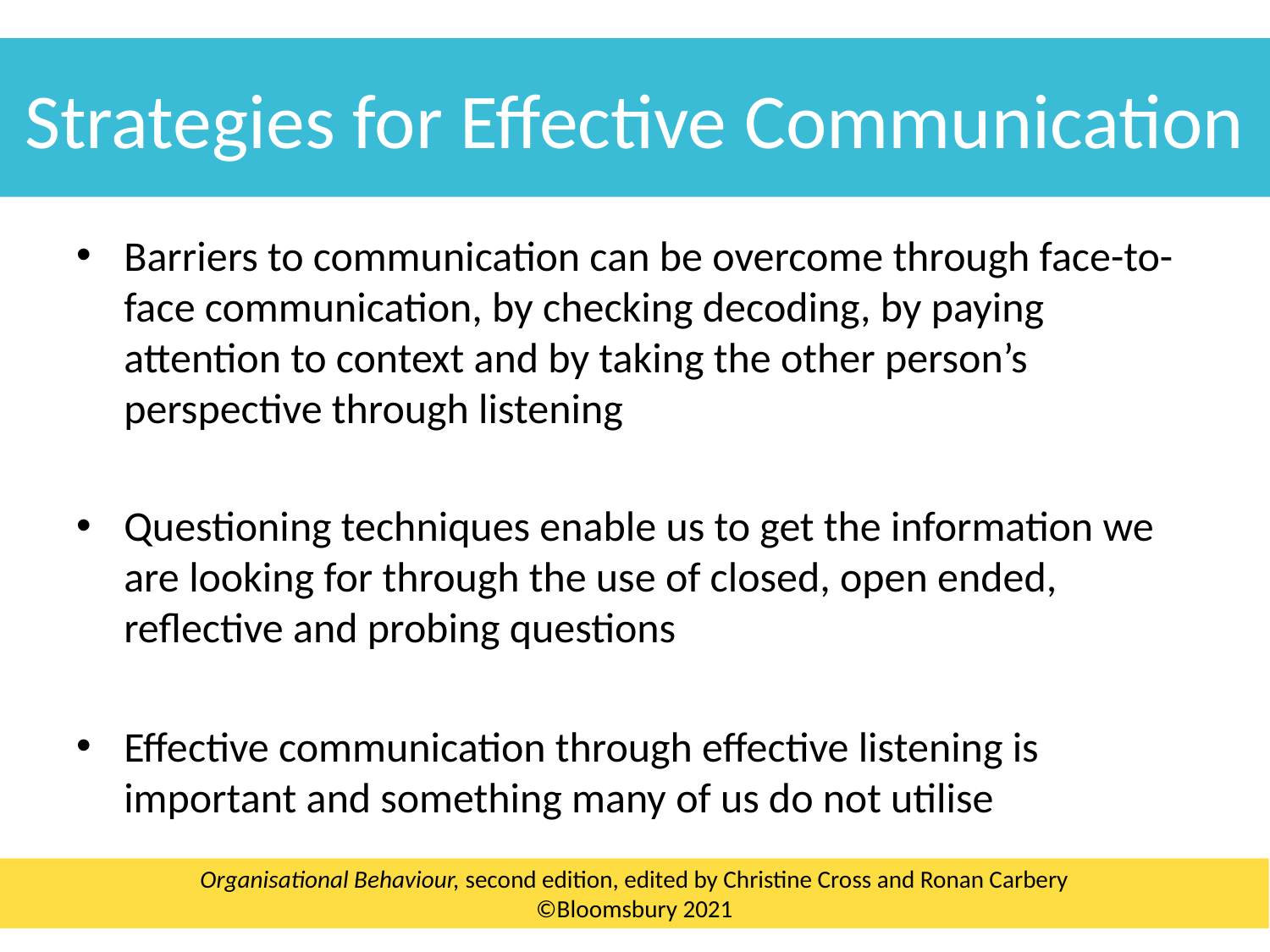

Strategies for Effective Communication
Barriers to communication can be overcome through face-to-face communication, by checking decoding, by paying attention to context and by taking the other person’s perspective through listening

Questioning techniques enable us to get the information we are looking for through the use of closed, open ended, reflective and probing questions

Effective communication through effective listening is important and something many of us do not utilise